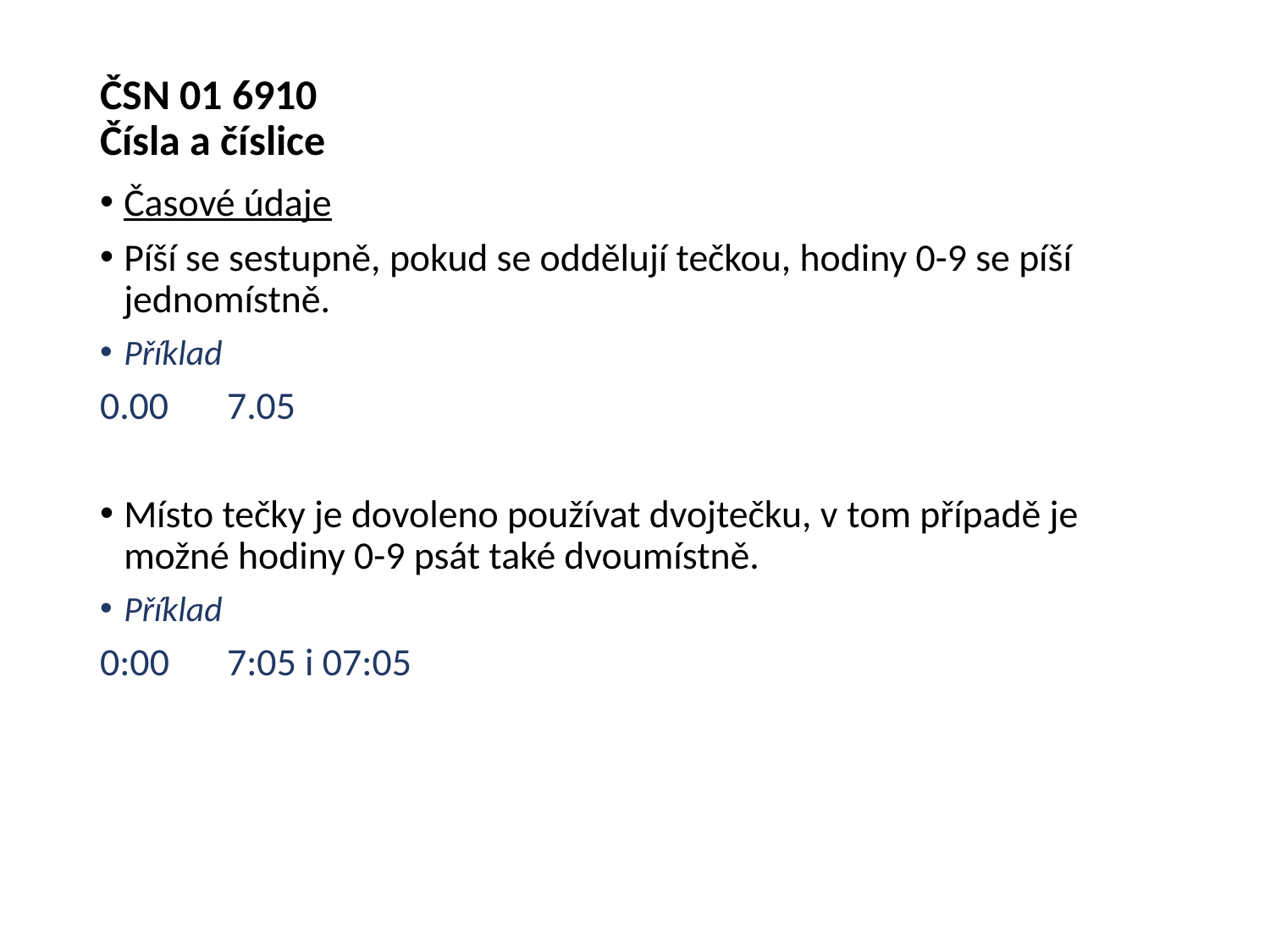

# ČSN 01 6910 Čísla a číslice
Časové údaje
Píší se sestupně, pokud se oddělují tečkou, hodiny 0-9 se píší jednomístně.
Příklad
0.00	7.05

Místo tečky je dovoleno používat dvojtečku, v tom případě je možné hodiny 0-9 psát také dvoumístně.
Příklad
0:00	7:05 i 07:05